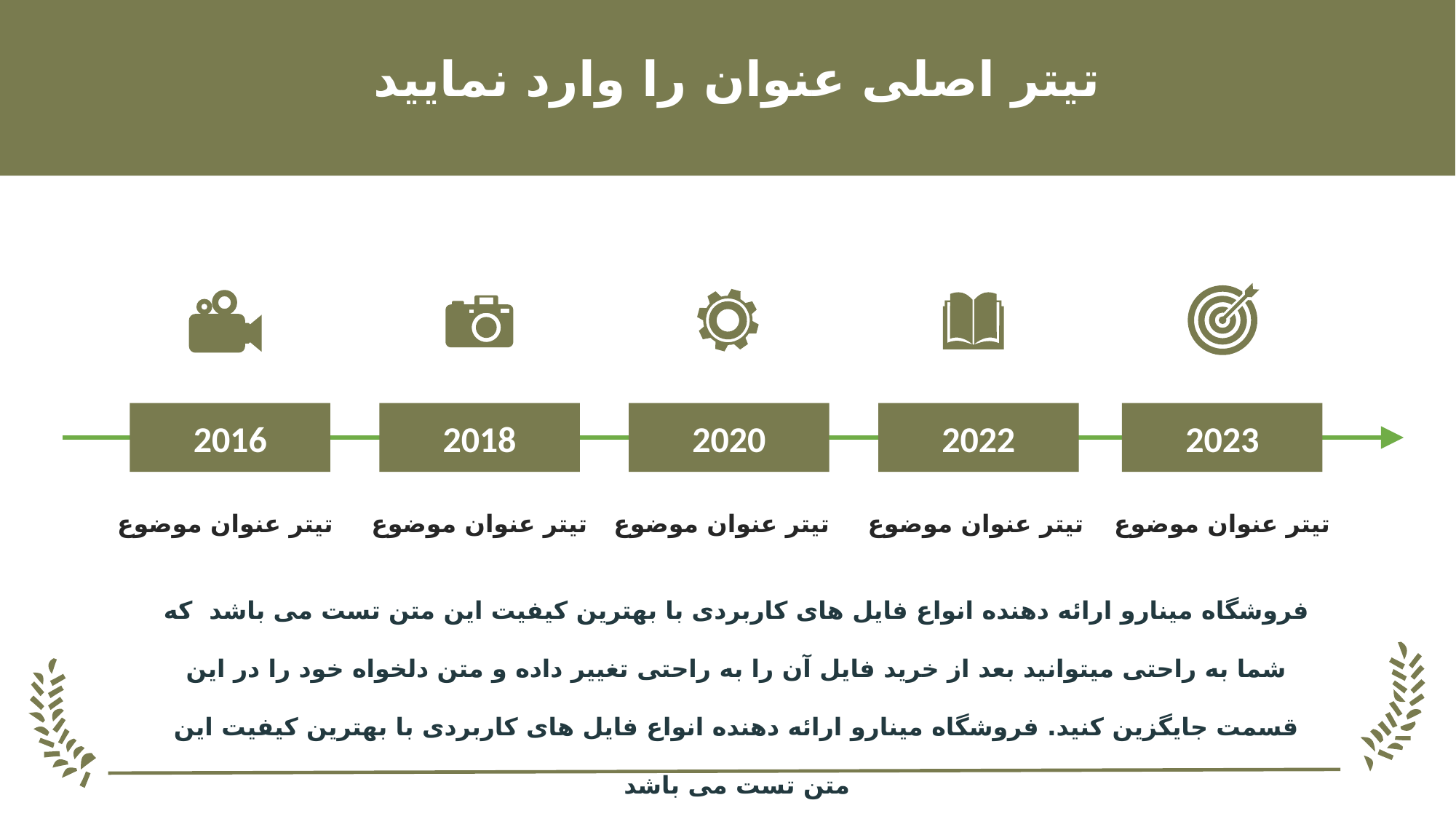

تیتر اصلی عنوان را وارد نمایید

2016
2018
2020
2022
2023
تیتر عنوان موضوع
تیتر عنوان موضوع
تیتر عنوان موضوع
تیتر عنوان موضوع
تیتر عنوان موضوع
فروشگاه مینارو ارائه دهنده انواع فایل های کاربردی با بهترین کیفیت این متن تست می باشد  که شما به راحتی میتوانید بعد از خرید فایل آن را به راحتی تغییر داده و متن دلخواه خود را در این قسمت جایگزین کنید. فروشگاه مینارو ارائه دهنده انواع فایل های کاربردی با بهترین کیفیت این متن تست می باشد